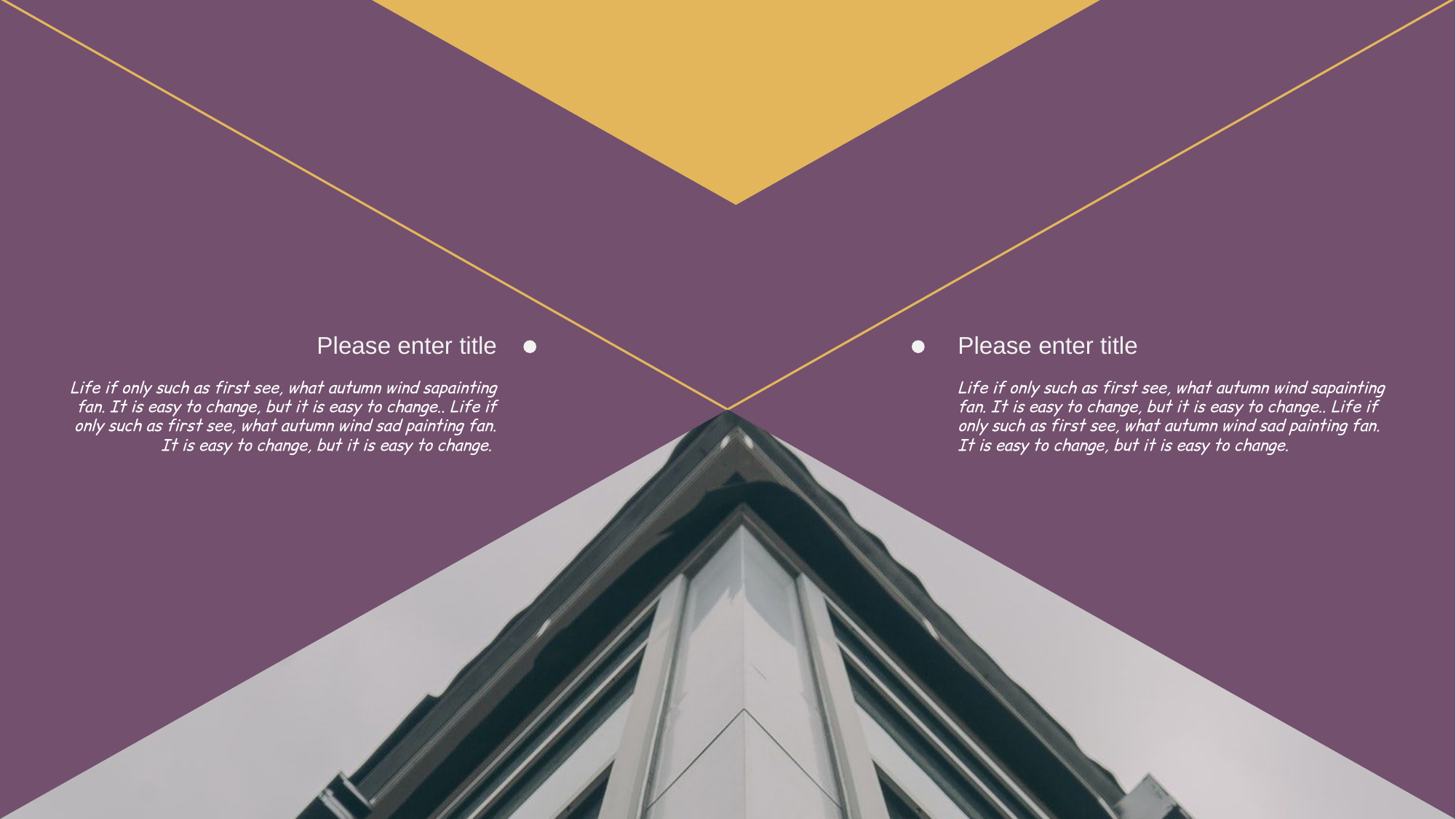

Please enter title

Life if only such as first see, what autumn wind sapainting fan. It is easy to change, but it is easy to change.. Life if only such as first see, what autumn wind sad painting fan. It is easy to change, but it is easy to change.

Please enter title
Life if only such as first see, what autumn wind sapainting fan. It is easy to change, but it is easy to change.. Life if only such as first see, what autumn wind sad painting fan. It is easy to change, but it is easy to change.